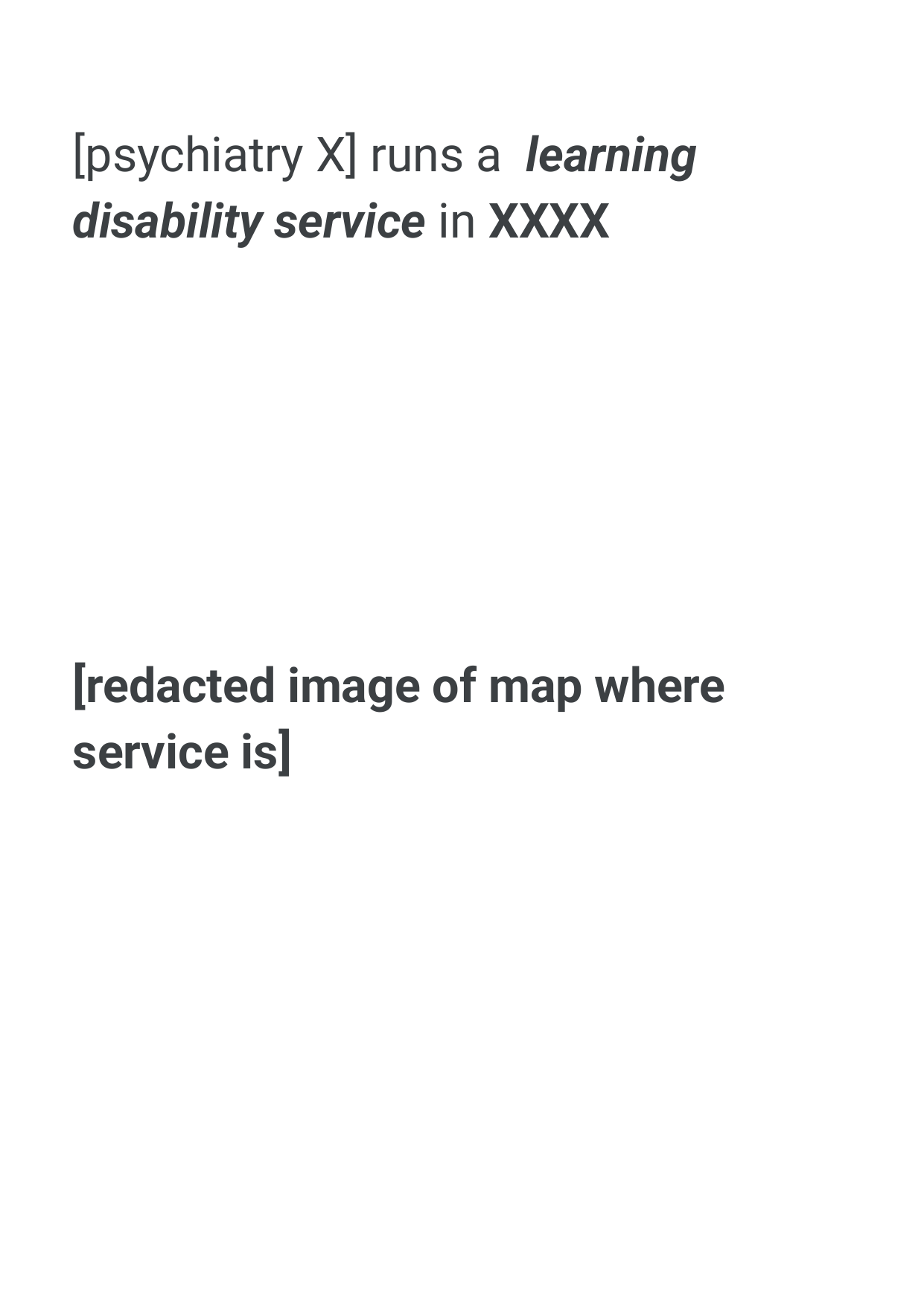

[psychiatry X] runs a  learning disability service in XXXX

[redacted image of map where service is]

8